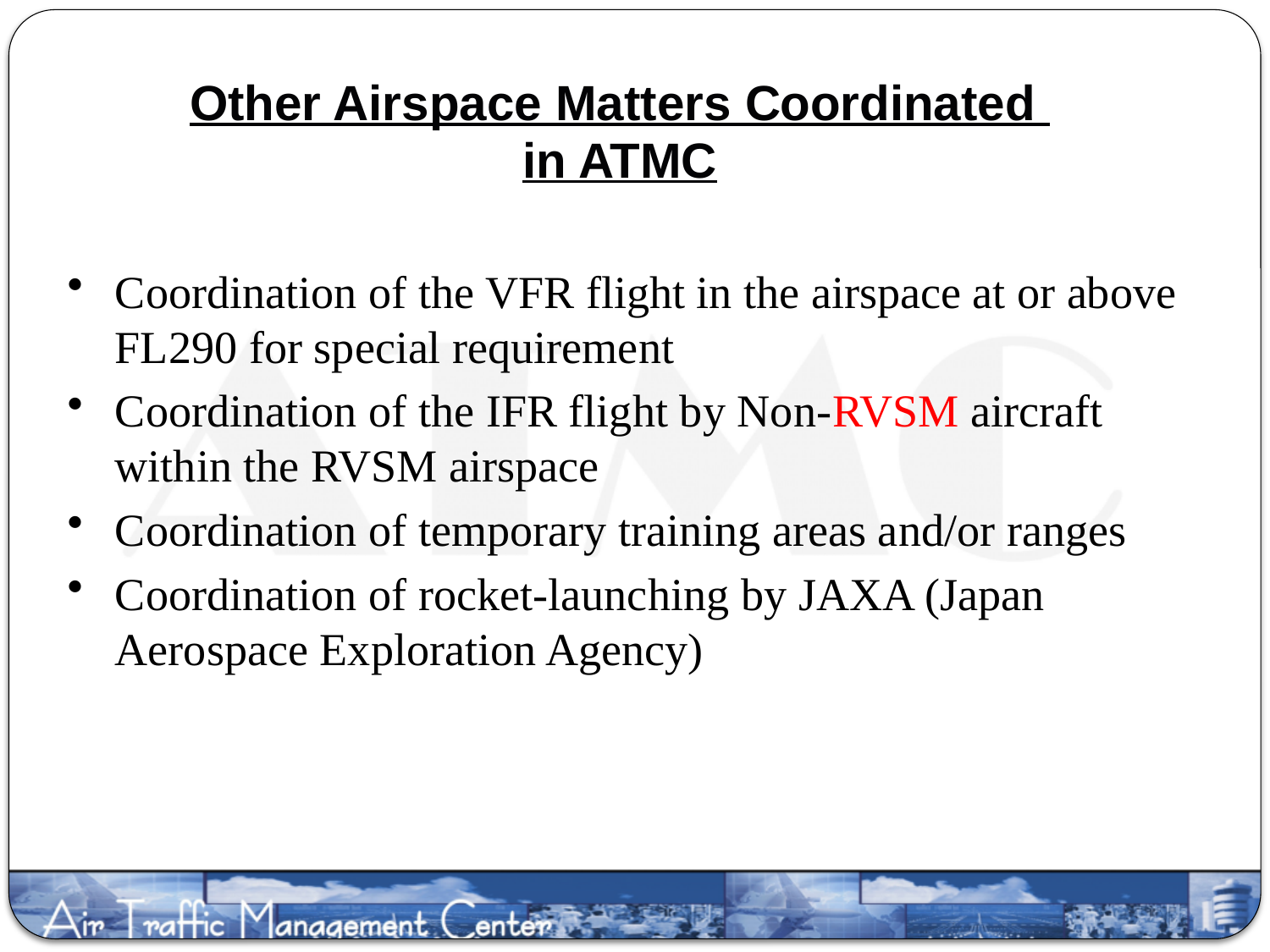

Other Airspace Matters Coordinated
in ATMC
Coordination of the VFR flight in the airspace at or above FL290 for special requirement
Coordination of the IFR flight by Non-RVSM aircraft within the RVSM airspace
Coordination of temporary training areas and/or ranges
Coordination of rocket-launching by JAXA (Japan Aerospace Exploration Agency)